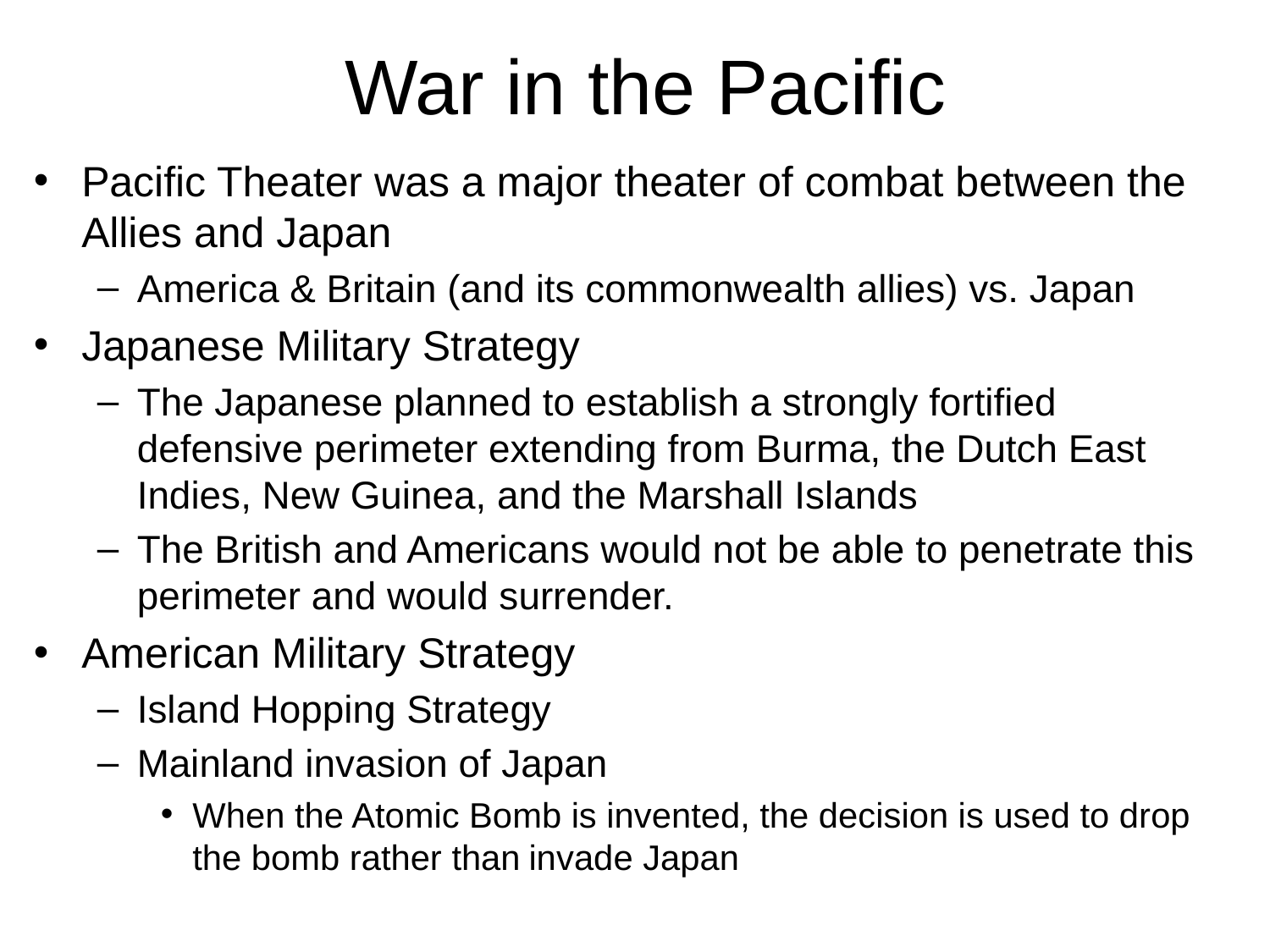

# War in the Pacific
Pacific Theater was a major theater of combat between the Allies and Japan
America & Britain (and its commonwealth allies) vs. Japan
Japanese Military Strategy
The Japanese planned to establish a strongly fortified defensive perimeter extending from Burma, the Dutch East Indies, New Guinea, and the Marshall Islands
The British and Americans would not be able to penetrate this perimeter and would surrender.
American Military Strategy
Island Hopping Strategy
Mainland invasion of Japan
When the Atomic Bomb is invented, the decision is used to drop the bomb rather than invade Japan